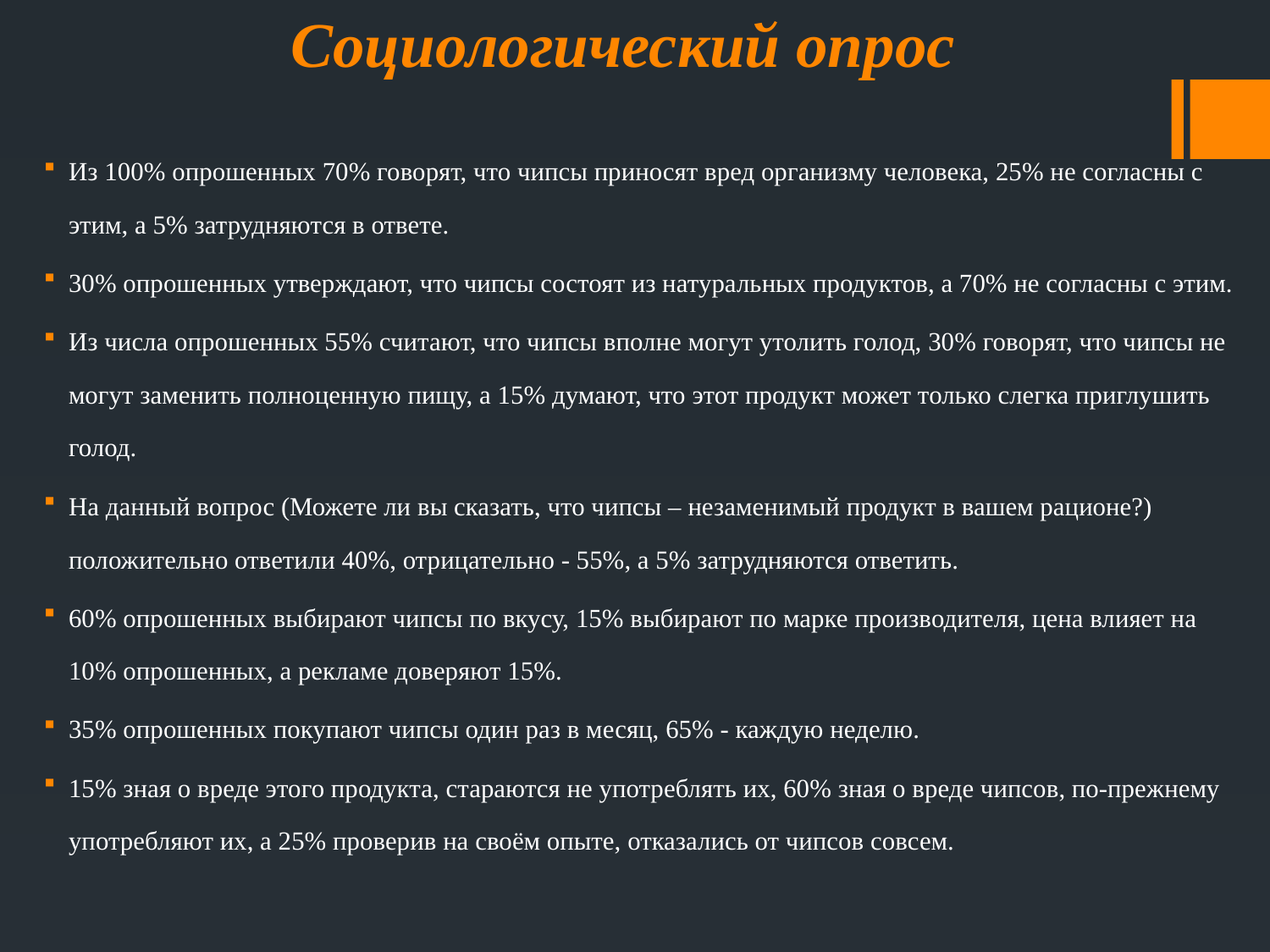

# Социологический опрос
Из 100% опрошенных 70% говорят, что чипсы приносят вред организму человека, 25% не согласны с этим, а 5% затрудняются в ответе.
30% опрошенных утверждают, что чипсы состоят из натуральных продуктов, а 70% не согласны с этим.
Из числа опрошенных 55% считают, что чипсы вполне могут утолить голод, 30% говорят, что чипсы не могут заменить полноценную пищу, а 15% думают, что этот продукт может только слегка приглушить голод.
На данный вопрос (Можете ли вы сказать, что чипсы – незаменимый продукт в вашем рационе?) положительно ответили 40%, отрицательно - 55%, а 5% затрудняются ответить.
60% опрошенных выбирают чипсы по вкусу, 15% выбирают по марке производителя, цена влияет на 10% опрошенных, а рекламе доверяют 15%.
35% опрошенных покупают чипсы один раз в месяц, 65% - каждую неделю.
15% зная о вреде этого продукта, стараются не употреблять их, 60% зная о вреде чипсов, по-прежнему употребляют их, а 25% проверив на своём опыте, отказались от чипсов совсем.